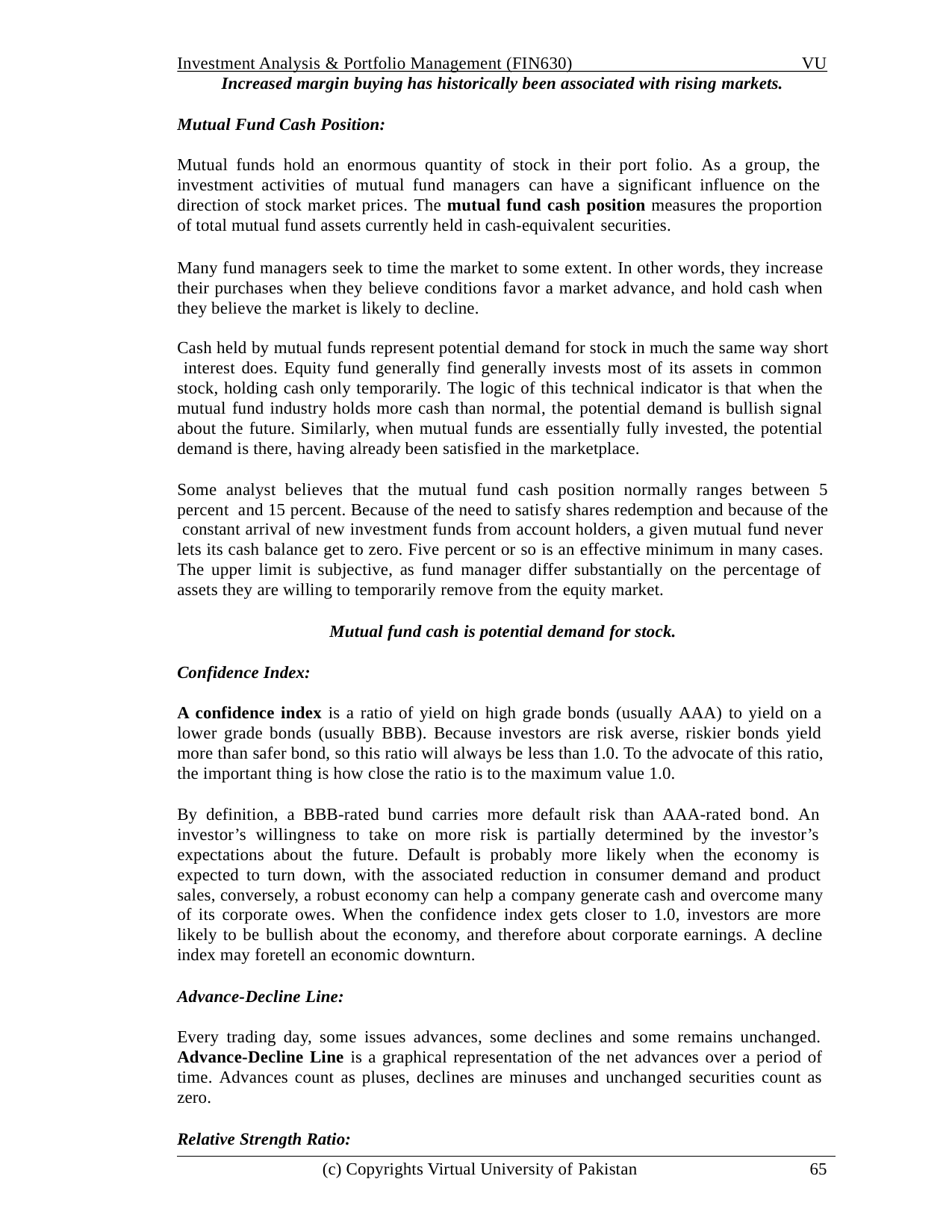

Investment Analysis & Portfolio Management (FIN630)
VU
Increased margin buying has historically been associated with rising markets.

Mutual Fund Cash Position:

Mutual funds hold an enormous quantity of stock in their port folio. As a group, the  investment activities of mutual fund managers can have a significant influence on the  direction of stock market prices. The mutual fund cash position measures the proportion  of total mutual fund assets currently held in cash-equivalent securities.

Many fund managers seek to time the market to some extent. In other words, they increase  their purchases when they believe conditions favor a market advance, and hold cash when  they believe the market is likely to decline.

Cash held by mutual funds represent potential demand for stock in much the same way short  interest does. Equity fund generally find generally invests most of its assets in common  stock, holding cash only temporarily. The logic of this technical indicator is that when the  mutual fund industry holds more cash than normal, the potential demand is bullish signal  about the future. Similarly, when mutual funds are essentially fully invested, the potential  demand is there, having already been satisfied in the marketplace.

Some analyst believes that the mutual fund cash position normally ranges between 5 percent  and 15 percent. Because of the need to satisfy shares redemption and because of the  constant arrival of new investment funds from account holders, a given mutual fund never  lets its cash balance get to zero. Five percent or so is an effective minimum in many cases.  The upper limit is subjective, as fund manager differ substantially on the percentage of  assets they are willing to temporarily remove from the equity market.

Mutual fund cash is potential demand for stock.

Confidence Index:

A confidence index is a ratio of yield on high grade bonds (usually AAA) to yield on a  lower grade bonds (usually BBB). Because investors are risk averse, riskier bonds yield  more than safer bond, so this ratio will always be less than 1.0. To the advocate of this ratio,  the important thing is how close the ratio is to the maximum value 1.0.

By definition, a BBB-rated bund carries more default risk than AAA-rated bond. An  investor’s willingness to take on more risk is partially determined by the investor’s  expectations about the future. Default is probably more likely when the economy is  expected to turn down, with the associated reduction in consumer demand and product  sales, conversely, a robust economy can help a company generate cash and overcome many  of its corporate owes. When the confidence index gets closer to 1.0, investors are more  likely to be bullish about the economy, and therefore about corporate earnings. A decline  index may foretell an economic downturn.

Advance-Decline Line:

Every trading day, some issues advances, some declines and some remains unchanged.  Advance-Decline Line is a graphical representation of the net advances over a period of  time. Advances count as pluses, declines are minuses and unchanged securities count as  zero.

Relative Strength Ratio:

(c) Copyrights Virtual University of Pakistan
65